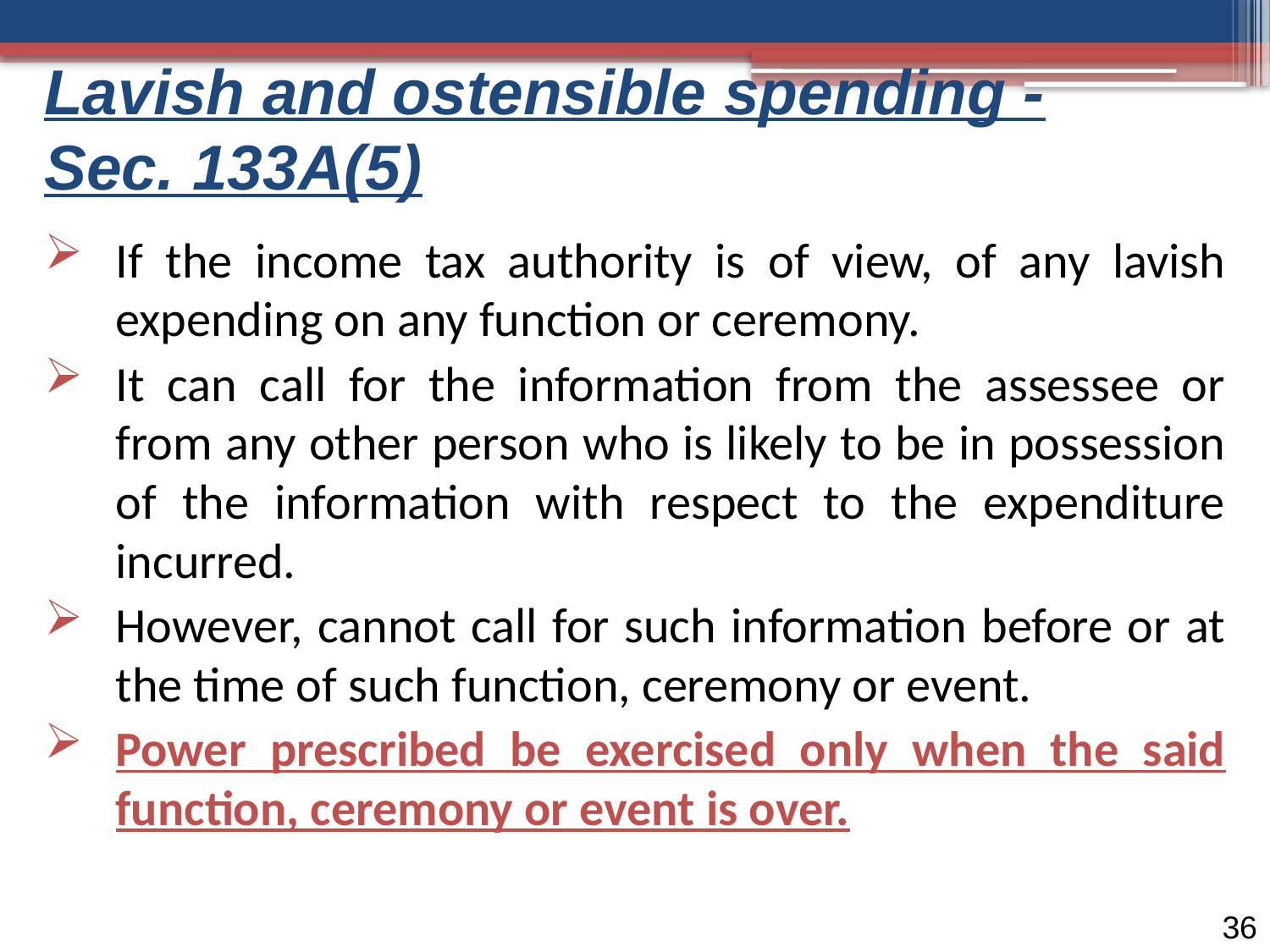

# Lavish and ostensible spending -Sec. 133A(5)
If the income tax authority is of view, of any lavish expending on any function or ceremony.
It can call for the information from the assessee or from any other person who is likely to be in possession of the information with respect to the expenditure incurred.
However, cannot call for such information before or at the time of such function, ceremony or event.
Power prescribed be exercised only when the said function, ceremony or event is over.
36